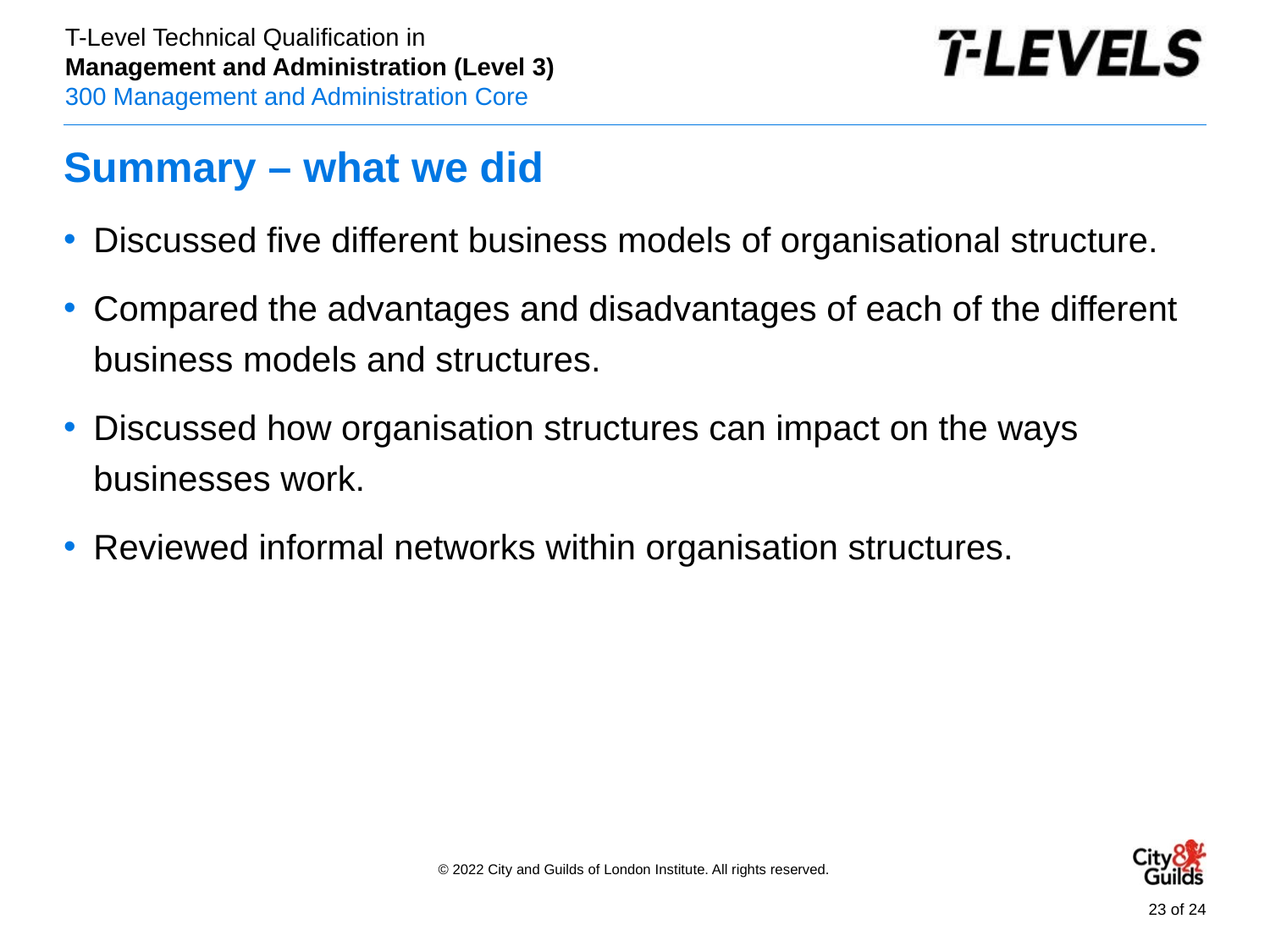

# Summary – what we did
Discussed five different business models of organisational structure.
Compared the advantages and disadvantages of each of the different business models and structures.
Discussed how organisation structures can impact on the ways businesses work.
Reviewed informal networks within organisation structures.